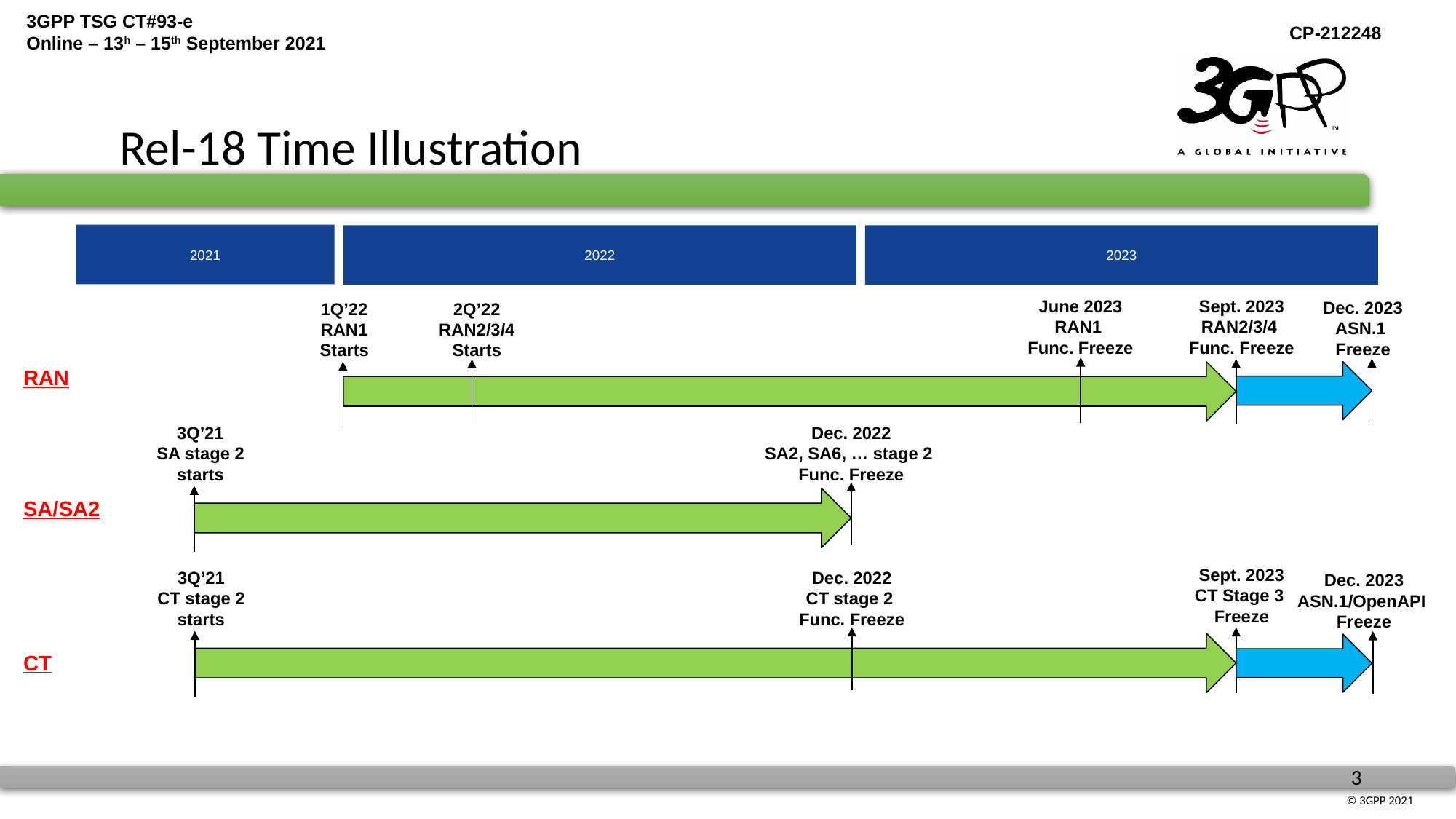

# Rel-18 Time Illustration
2021
2022
2023
June 2023
RAN1
Func. Freeze
Sept. 2023
RAN2/3/4
Func. Freeze
Dec. 2023
ASN.1
Freeze
1Q’22
 RAN1
Starts
2Q’22
 RAN2/3/4
Starts
RAN

3Q’21
SA stage 2
starts
Dec. 2022
SA2, SA6, … stage 2
Func. Freeze

SA/SA2
Sept. 2023
CT Stage 3
Freeze
3Q’21
CT stage 2
starts
Dec. 2022
CT stage 2
Func. Freeze
Dec. 2023
ASN.1/OpenAPI
Freeze

CT